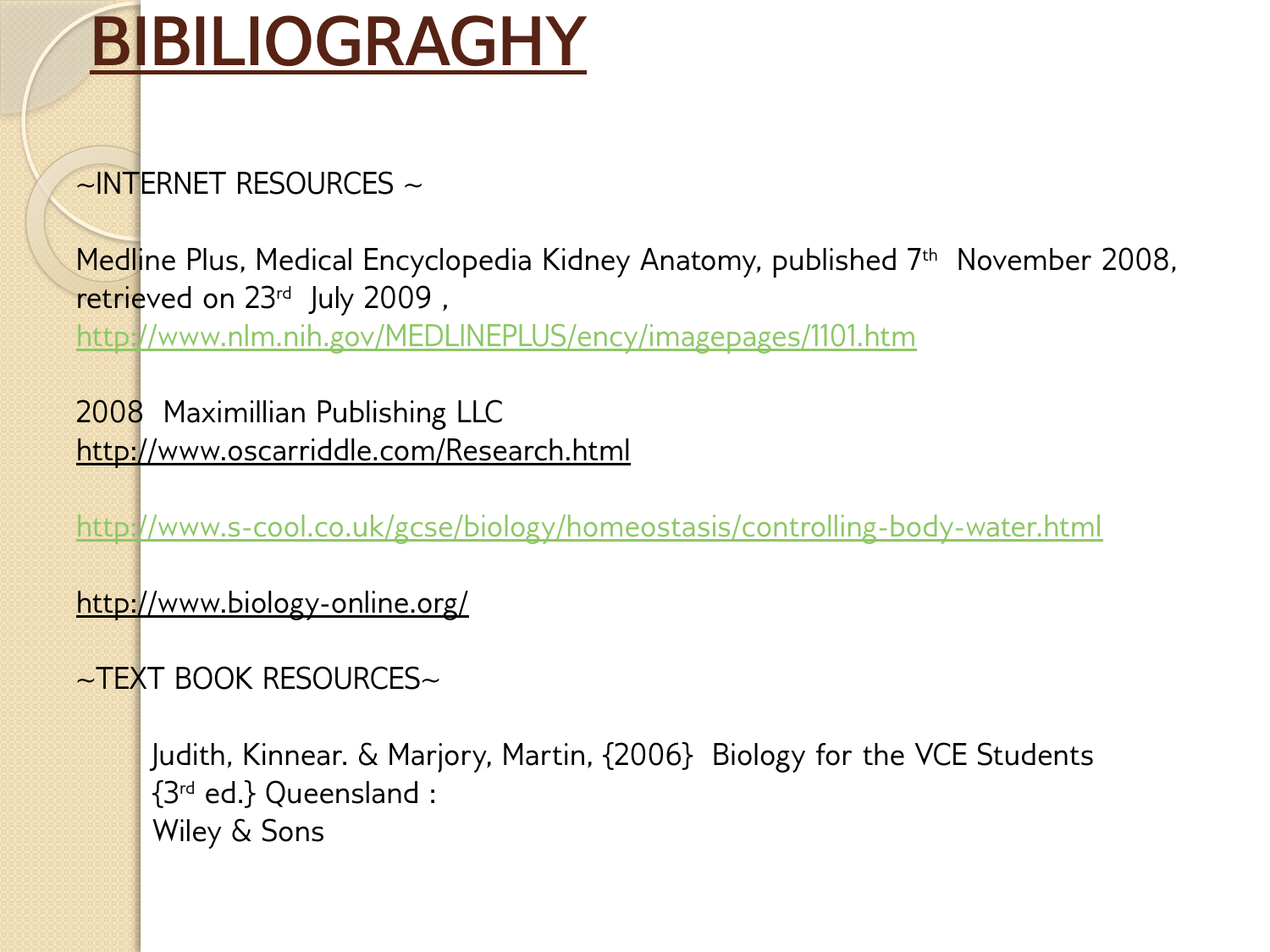

# BIBILIOGRAGHY

~INTERNET RESOURCES ~

Medline Plus, Medical Encyclopedia Kidney Anatomy, published 7th  November 2008, retrieved on 23rd  July 2009 ,
http://www.nlm.nih.gov/MEDLINEPLUS/ency/imagepages/1101.htm

2008  Maximillian Publishing LLC
http://www.oscarriddle.com/Research.html

http://www.s-cool.co.uk/gcse/biology/homeostasis/controlling-body-water.html

http://www.biology-online.org/

~TEXT BOOK RESOURCES~

        Judith, Kinnear. & Marjory, Martin, {2006}  Biology for the VCE Students
        {3rd ed.} Queensland :
        Wiley & Sons